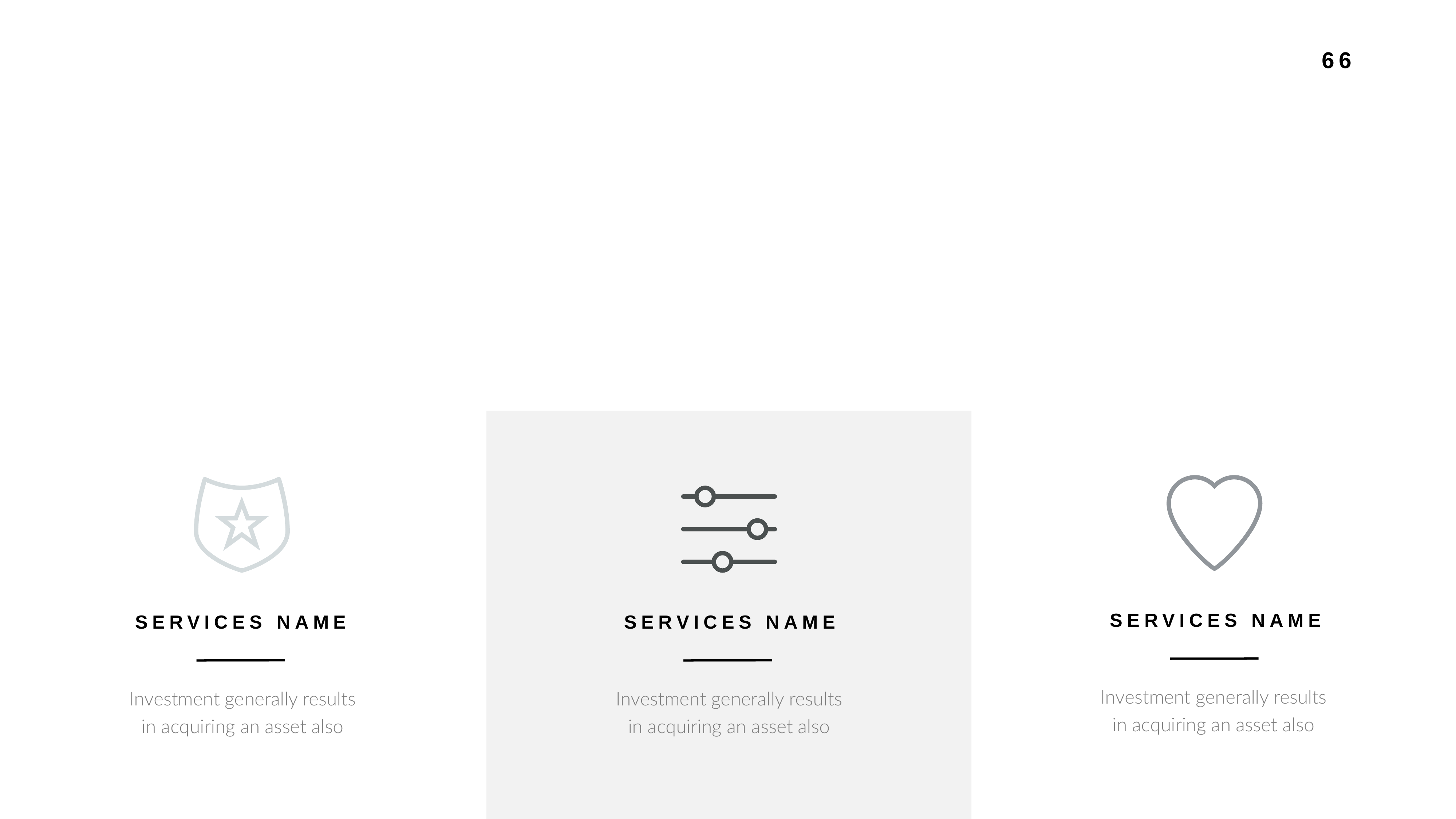

SERVICES NAME
SERVICES NAME
SERVICES NAME
Investment generally results in acquiring an asset also
Investment generally results in acquiring an asset also
Investment generally results in acquiring an asset also